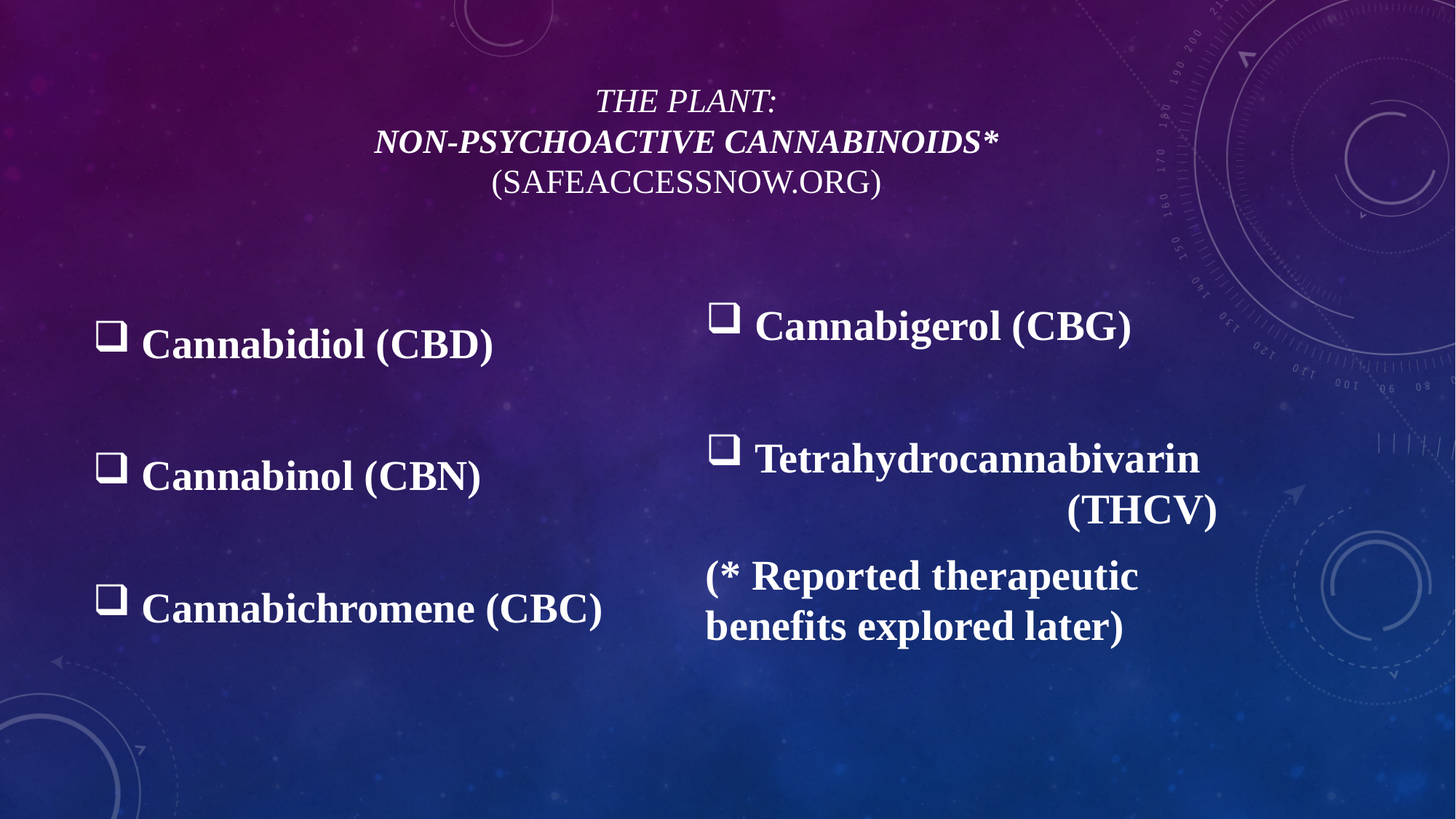

# The plant: Non-psychoactive Cannabinoids* (safeaccessnow.org)
 Cannabidiol (CBD)

 Cannabinol (CBN)

 Cannabichromene (CBC)
 Cannabigerol (CBG)

 Tetrahydrocannabivarin 			(THCV)
(* Reported therapeutic 	benefits explored later)